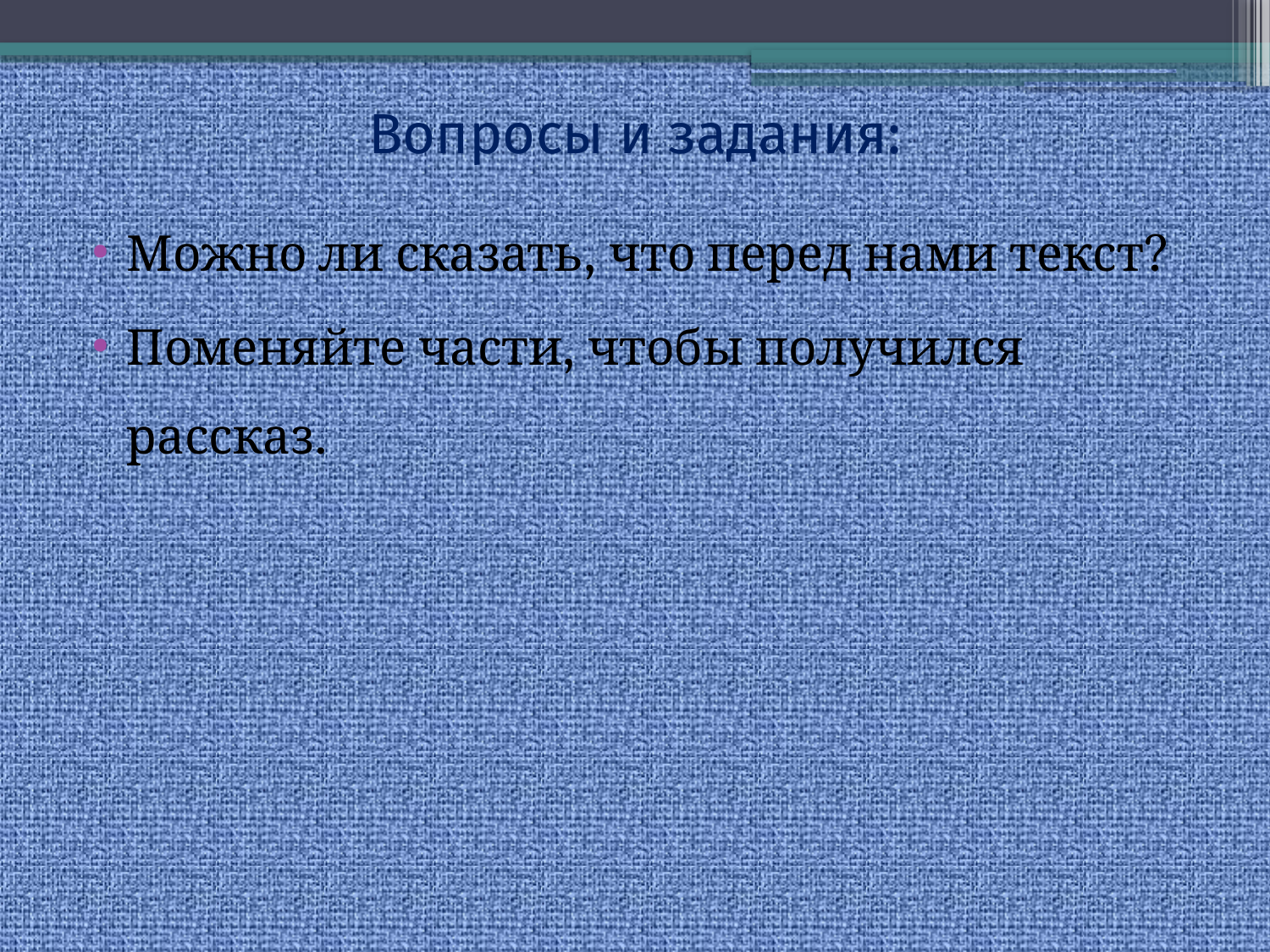

# Вопросы и задания:
Можно ли сказать, что перед нами текст?
Поменяйте части, чтобы получился рассказ.